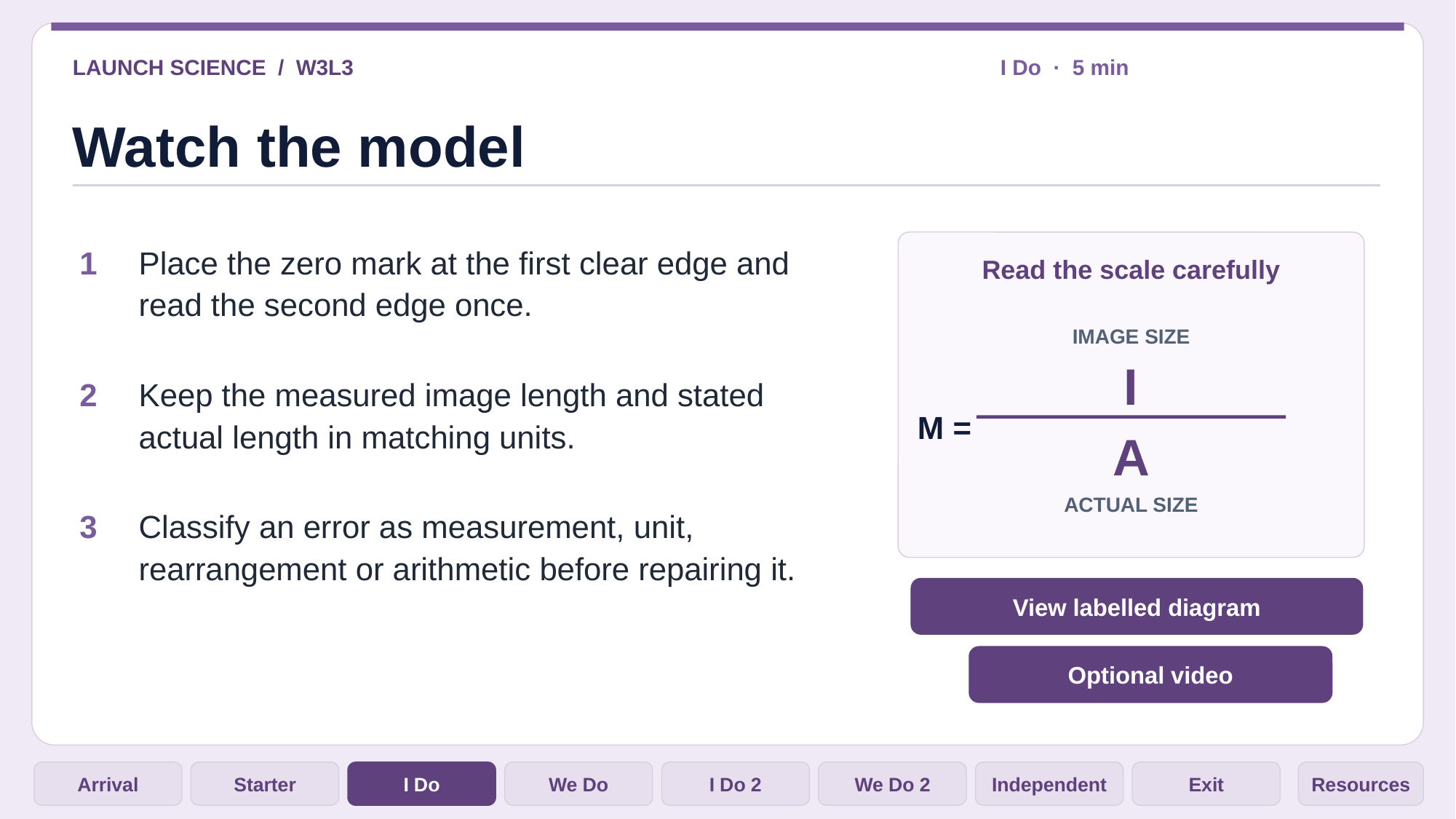

LAUNCH SCIENCE  /  W3L3
I Do  ·  5 min
Watch the model

1
Place the zero mark at the first clear edge and read the second edge once.
Read the scale carefully
IMAGE SIZE
I
2
Keep the measured image length and stated actual length in matching units.
M =

A
ACTUAL SIZE
3
Classify an error as measurement, unit, rearrangement or arithmetic before repairing it.
View labelled diagram
Optional video
Arrival
Starter
I Do
We Do
I Do 2
We Do 2
Independent
Exit
Resources